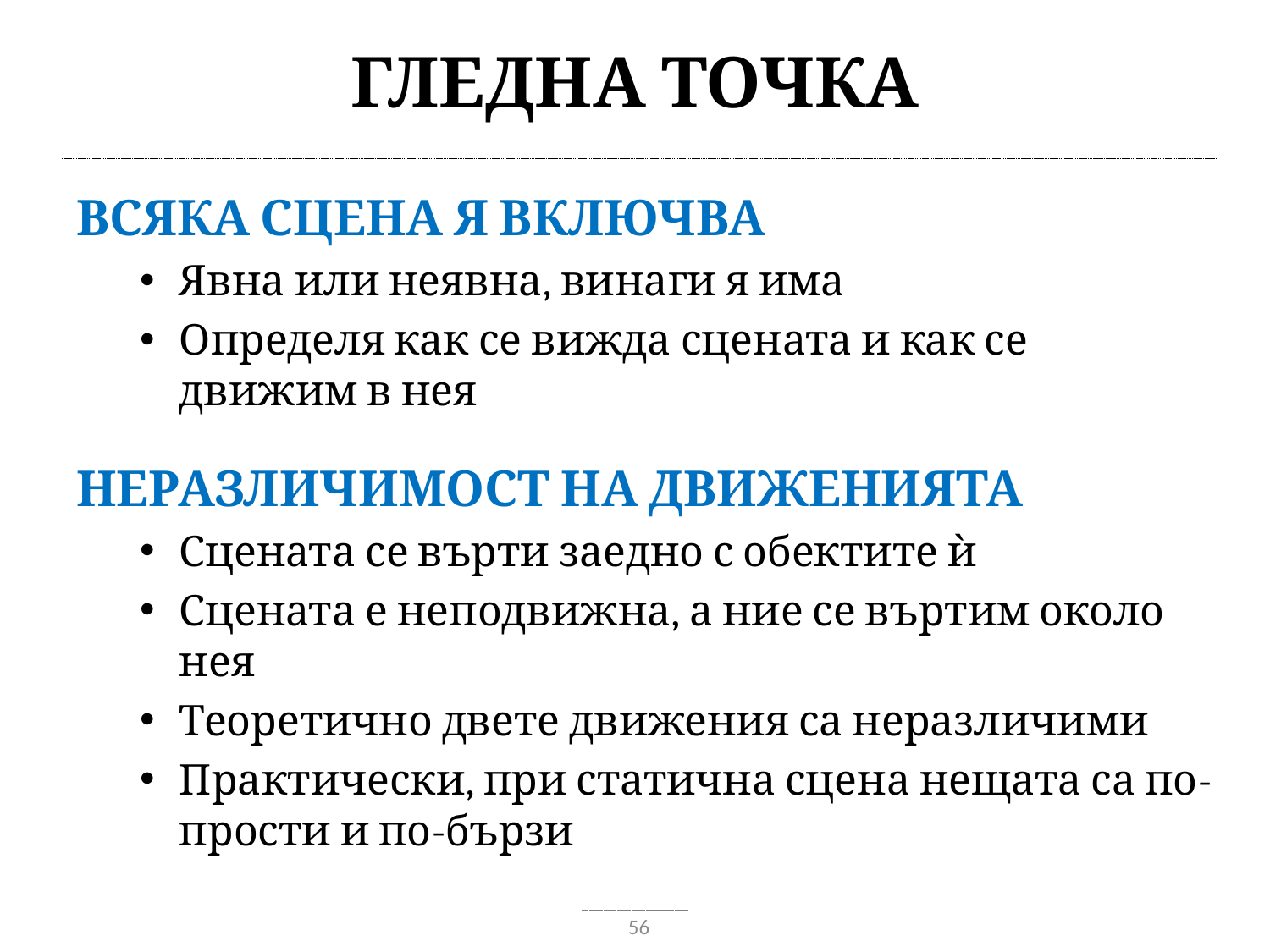

# Гледна точка
Всяка сцена я включва
Явна или неявна, винаги я има
Определя как се вижда сцената и как се движим в нея
Неразличимост на движенията
Сцената се върти заедно с обектите ѝ
Сцената е неподвижна, а ние се въртим около нея
Теоретично двете движения са неразличими
Практически, при статична сцена нещата са по-прости и по-бързи
56